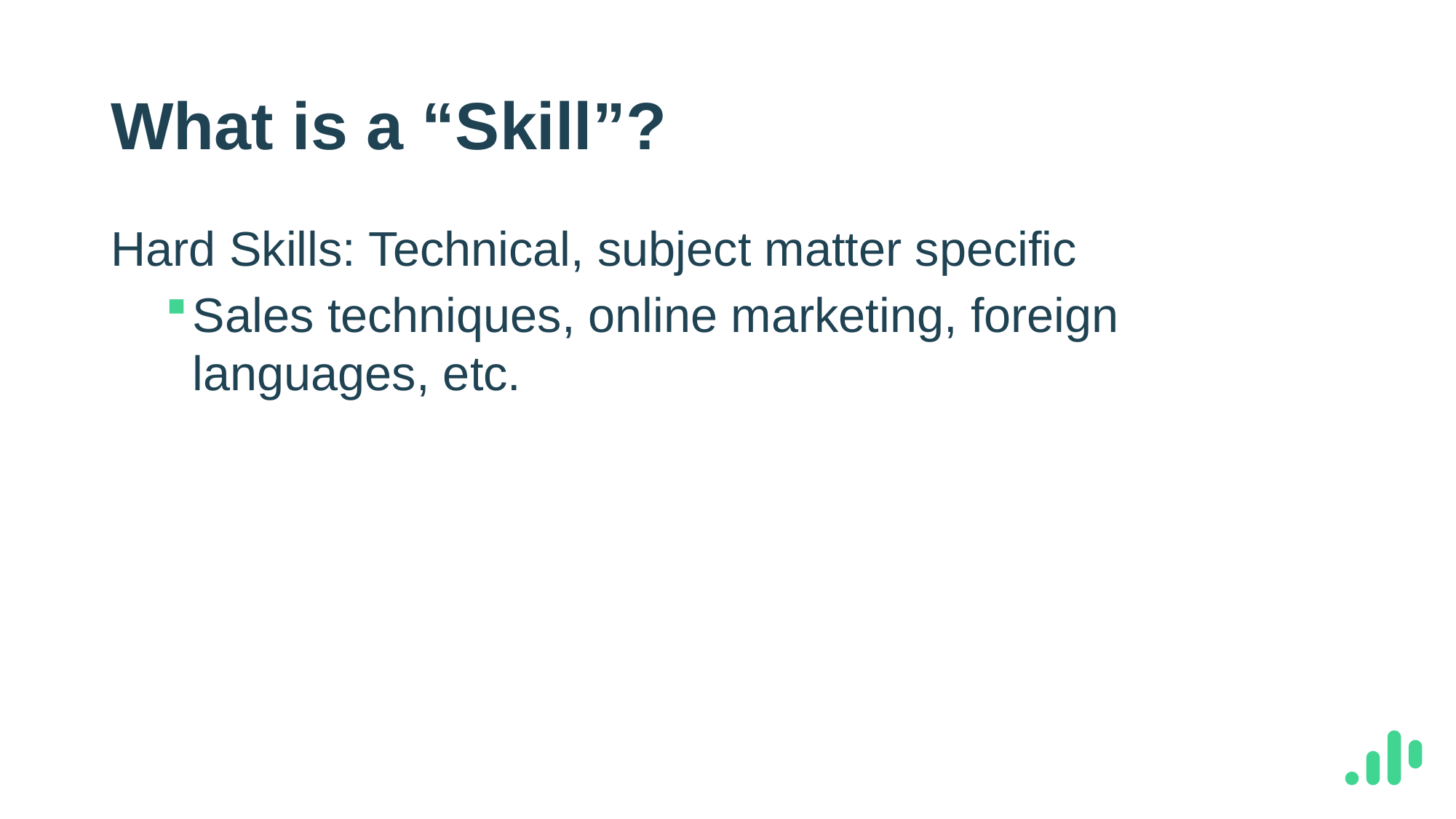

# What is a “Skill”?
Hard Skills: Technical, subject matter specific
Sales techniques, online marketing, foreign languages, etc.